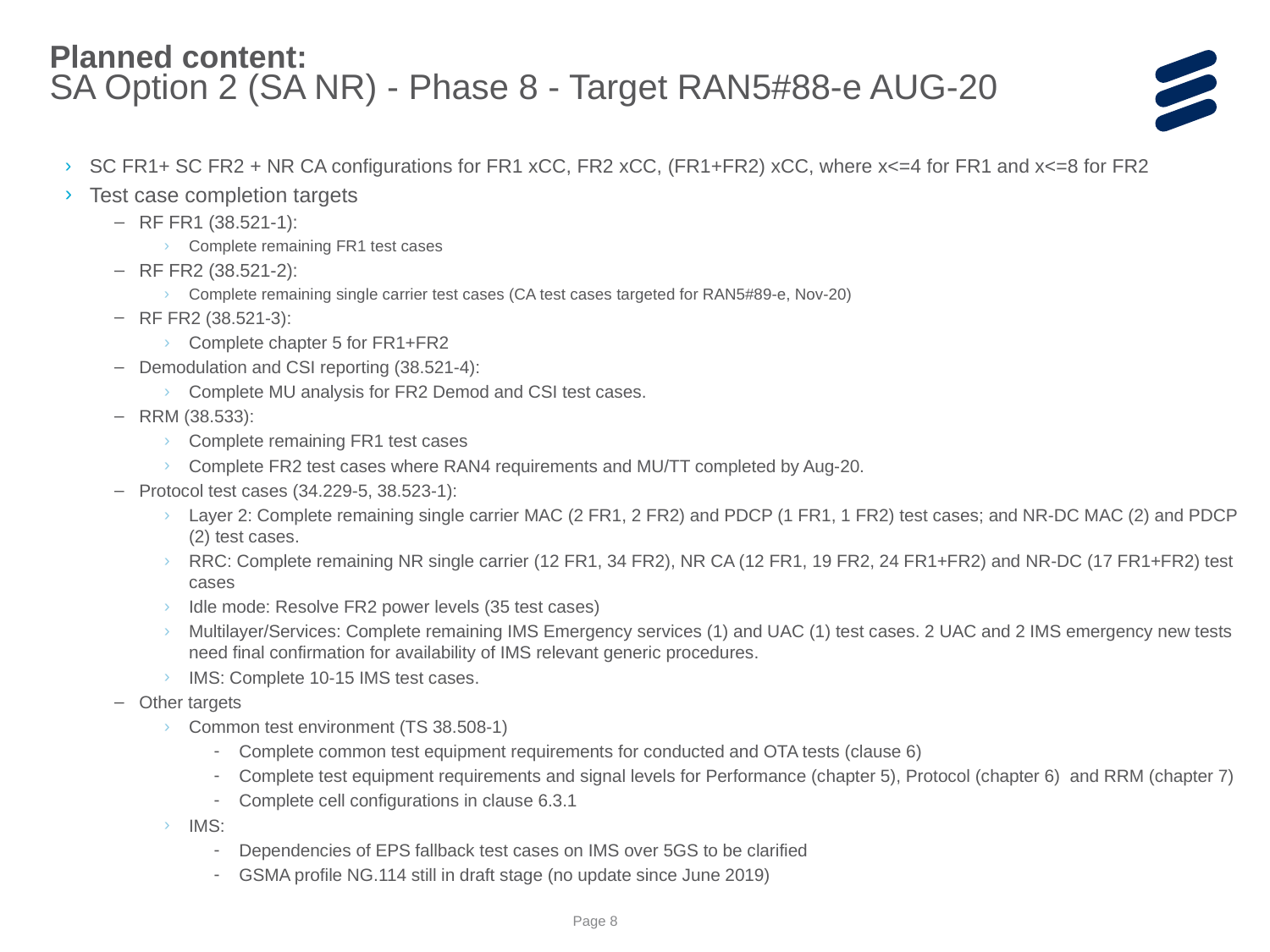

Planned content:
SA Option 2 (SA NR) - Phase 8 - Target RAN5#88-e AUG-20
SC FR1+ SC FR2 + NR CA configurations for FR1 xCC, FR2 xCC, (FR1+FR2) xCC, where x<=4 for FR1 and x<=8 for FR2
Test case completion targets
RF FR1 (38.521-1):
Complete remaining FR1 test cases
RF FR2 (38.521-2):
Complete remaining single carrier test cases (CA test cases targeted for RAN5#89-e, Nov-20)
RF FR2 (38.521-3):
Complete chapter 5 for FR1+FR2
Demodulation and CSI reporting (38.521-4):
Complete MU analysis for FR2 Demod and CSI test cases.
RRM (38.533):
Complete remaining FR1 test cases
Complete FR2 test cases where RAN4 requirements and MU/TT completed by Aug-20.
Protocol test cases (34.229-5, 38.523-1):
Layer 2: Complete remaining single carrier MAC (2 FR1, 2 FR2) and PDCP (1 FR1, 1 FR2) test cases; and NR-DC MAC (2) and PDCP (2) test cases.
RRC: Complete remaining NR single carrier (12 FR1, 34 FR2), NR CA (12 FR1, 19 FR2, 24 FR1+FR2) and NR-DC (17 FR1+FR2) test cases
Idle mode: Resolve FR2 power levels (35 test cases)
Multilayer/Services: Complete remaining IMS Emergency services (1) and UAC (1) test cases. 2 UAC and 2 IMS emergency new tests need final confirmation for availability of IMS relevant generic procedures.
IMS: Complete 10-15 IMS test cases.
Other targets
Common test environment (TS 38.508-1)
Complete common test equipment requirements for conducted and OTA tests (clause 6)
Complete test equipment requirements and signal levels for Performance (chapter 5), Protocol (chapter 6)  and RRM (chapter 7)
Complete cell configurations in clause 6.3.1
IMS:
Dependencies of EPS fallback test cases on IMS over 5GS to be clarified
GSMA profile NG.114 still in draft stage (no update since June 2019)